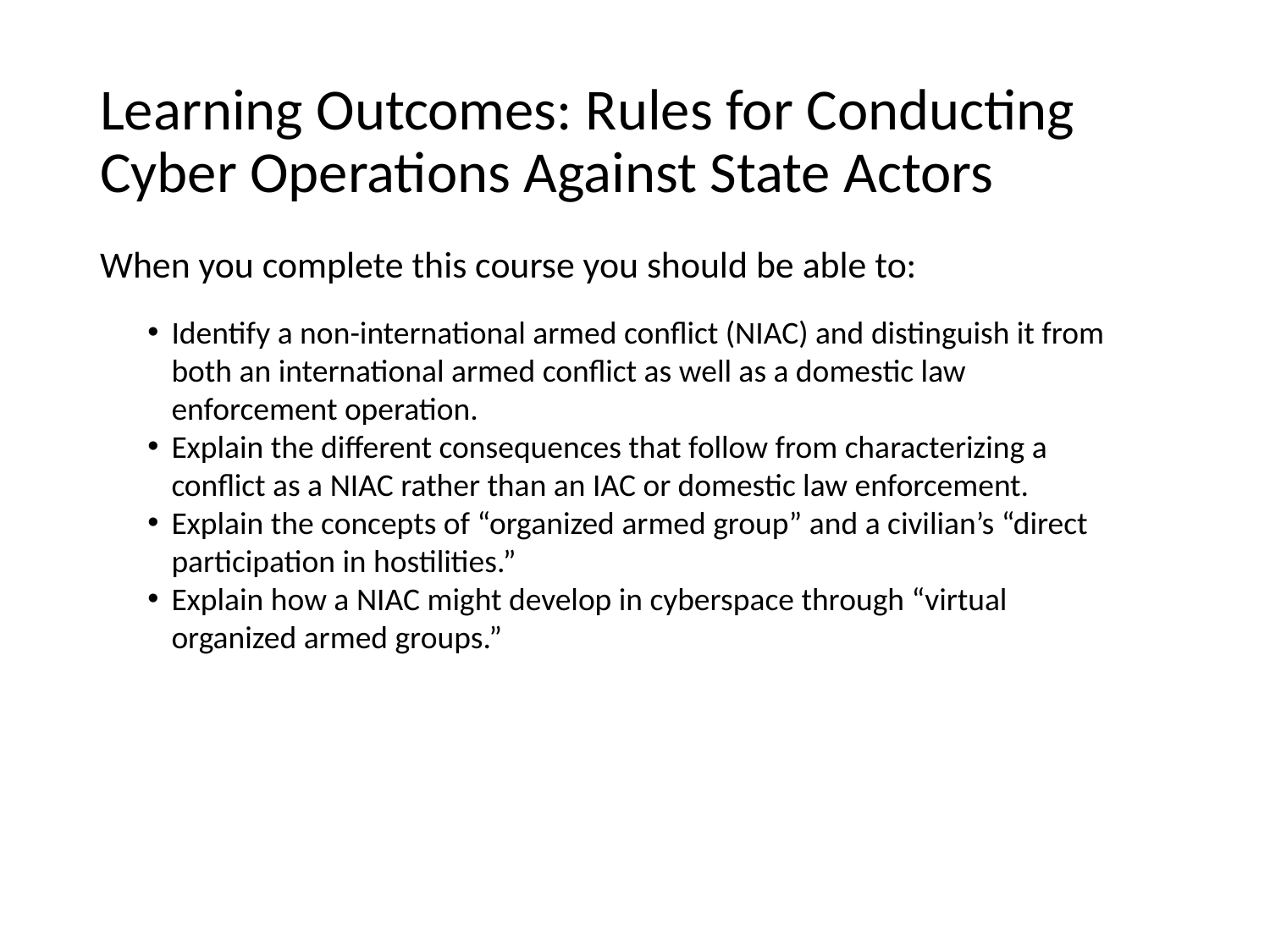

# Learning Outcomes: Rules for Conducting Cyber Operations Against State Actors
When you complete this course you should be able to:

Identify a non-international armed conflict (NIAC) and distinguish it from both an international armed conflict as well as a domestic law enforcement operation.
Explain the different consequences that follow from characterizing a conflict as a NIAC rather than an IAC or domestic law enforcement.
Explain the concepts of “organized armed group” and a civilian’s “direct participation in hostilities.”
Explain how a NIAC might develop in cyberspace through “virtual organized armed groups.”